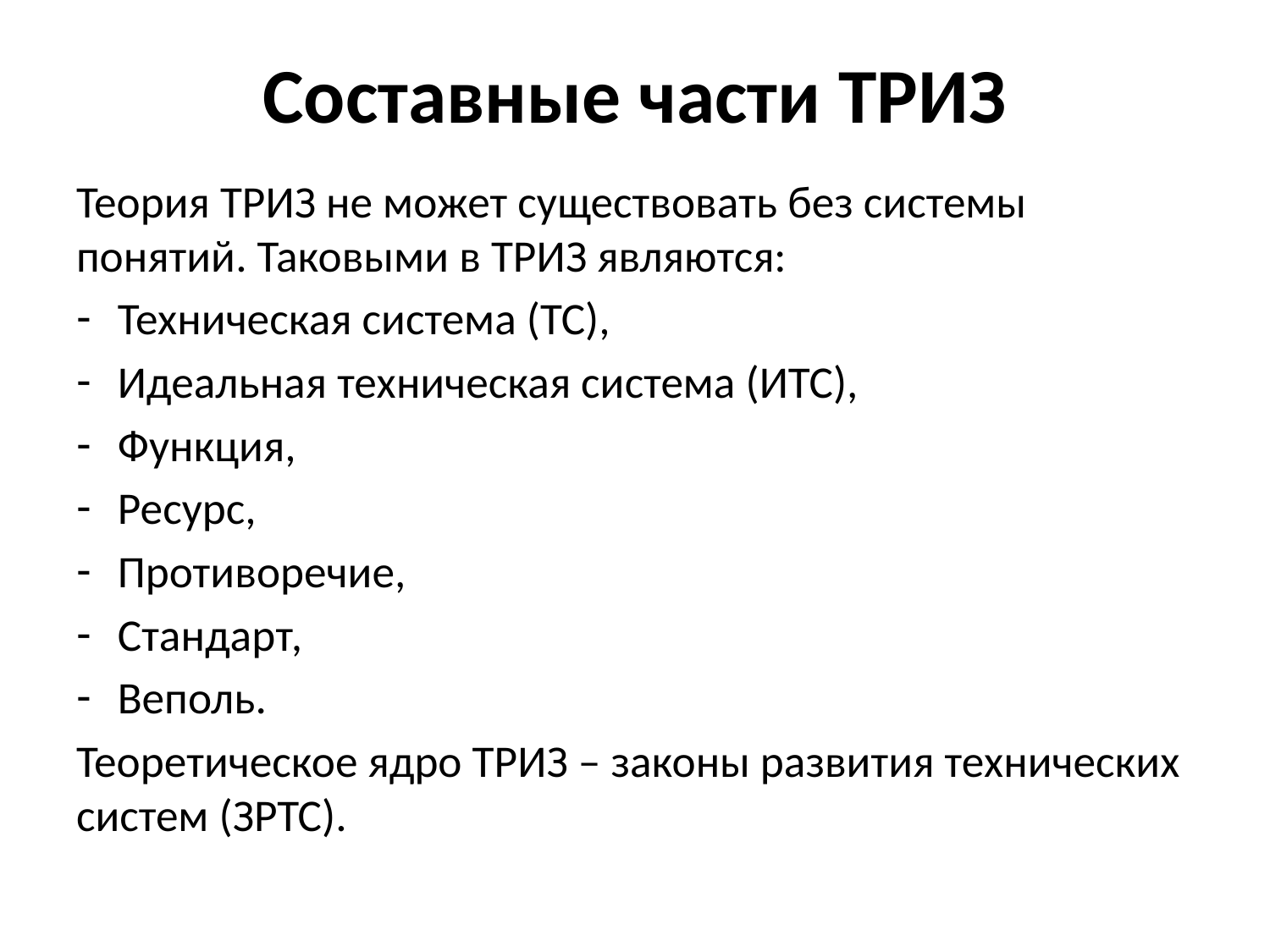

# Составные части ТРИЗ
Теория ТРИЗ не может существовать без системы понятий. Таковыми в ТРИЗ являются:
Техническая система (ТС),
Идеальная техническая система (ИТС),
Функция,
Ресурс,
Противоречие,
Стандарт,
Веполь.
Теоретическое ядро ТРИЗ – законы развития технических систем (ЗРТС).